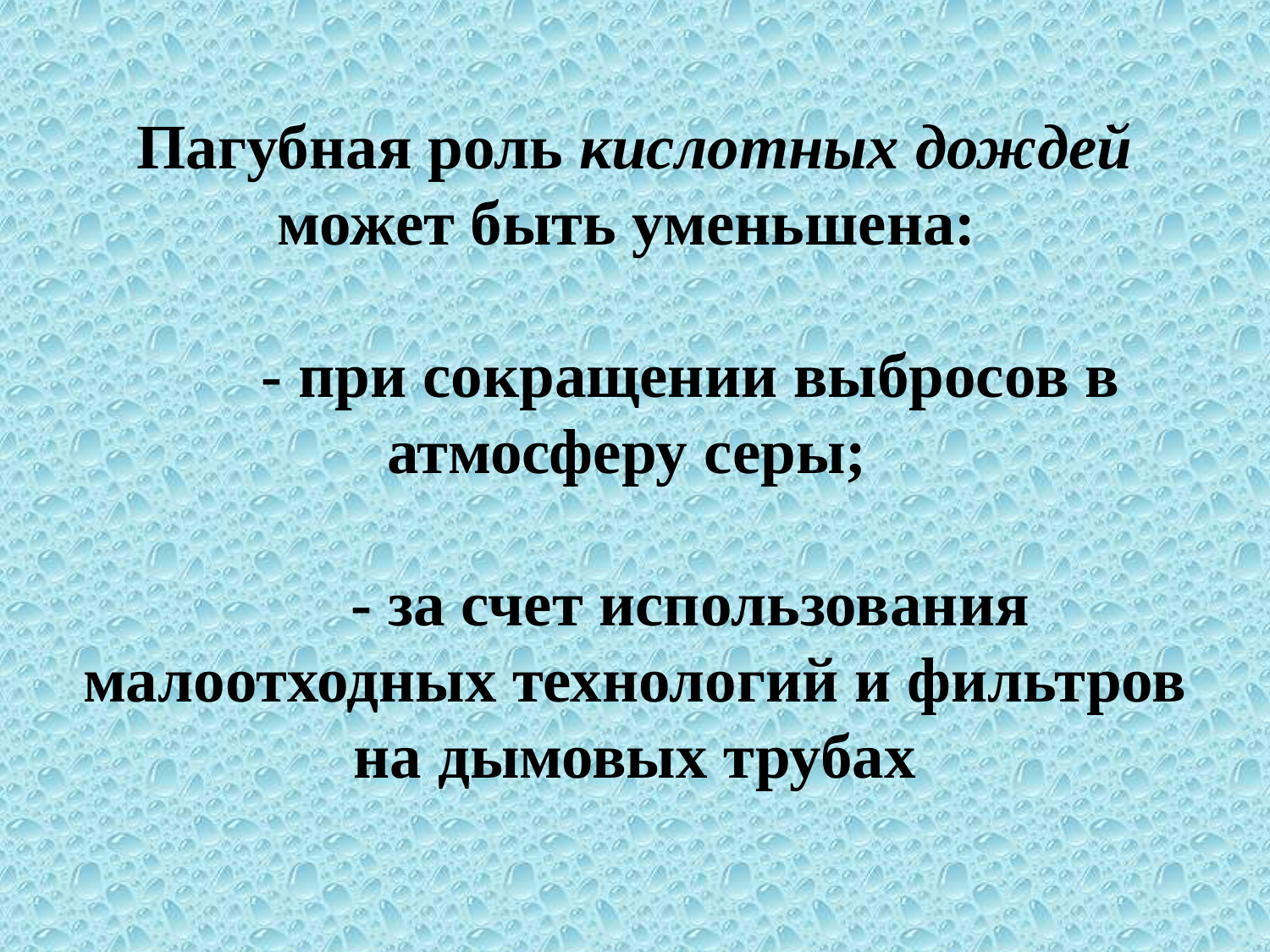

Пагубная роль кислотных дождей может быть уменьшена:
       - при сокращении выбросов в атмосферу серы;
       - за счет использования малоотходных технологий и фильтров на дымовых трубах